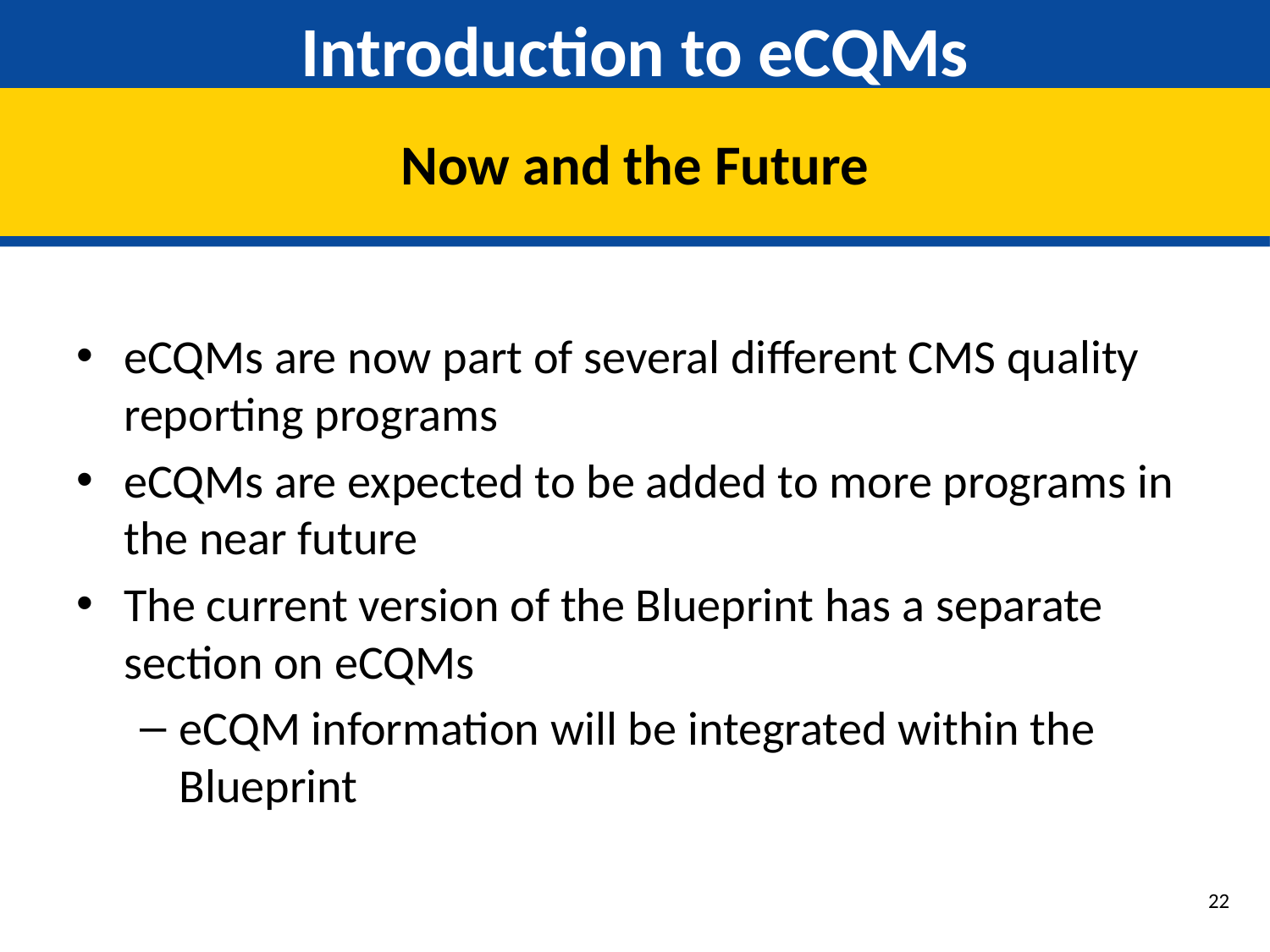

# Introduction to eCQMs
Now and the Future
eCQMs are now part of several different CMS quality reporting programs
eCQMs are expected to be added to more programs in the near future
The current version of the Blueprint has a separate section on eCQMs
eCQM information will be integrated within the Blueprint